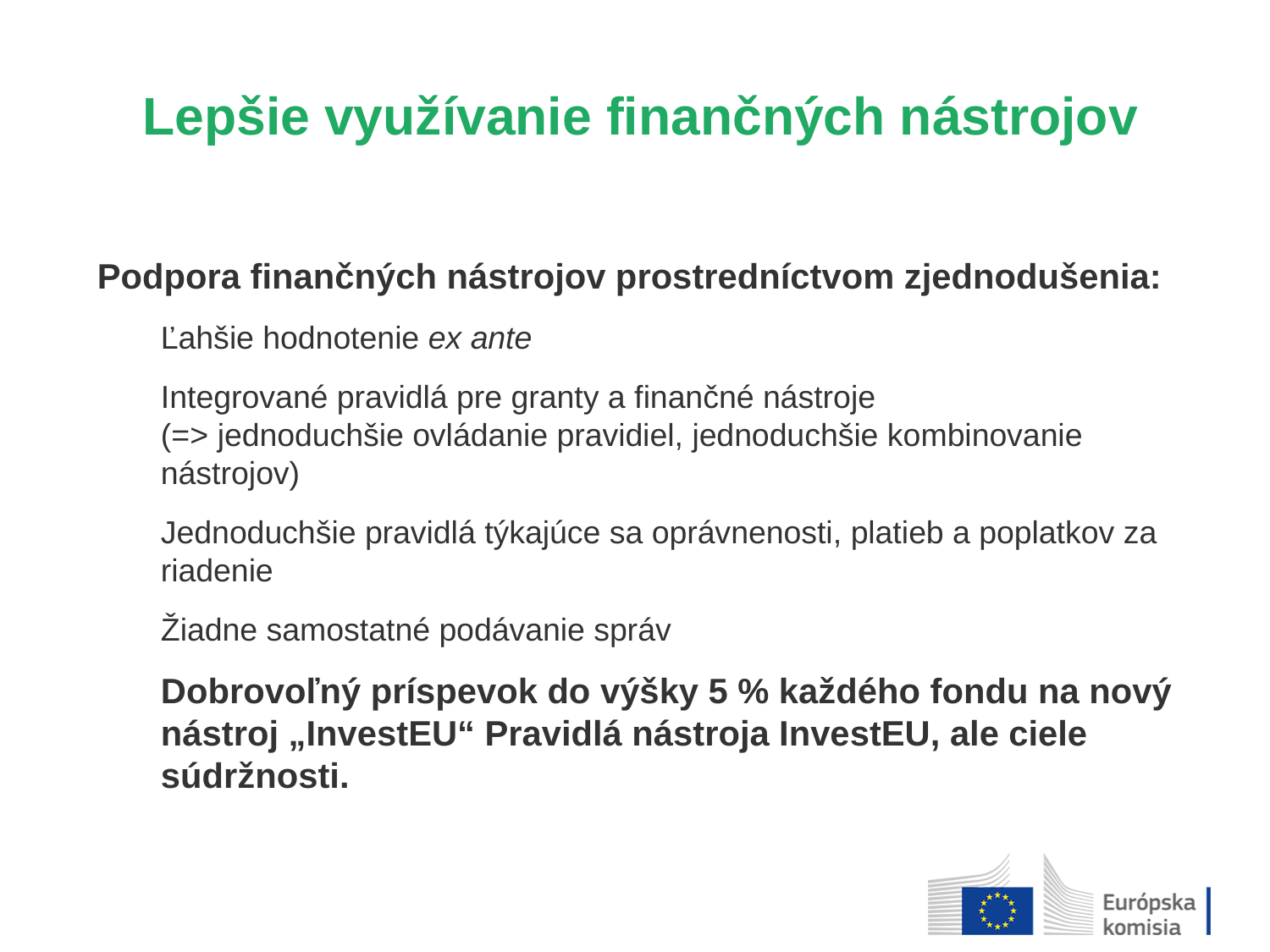

Lepšie využívanie finančných nástrojov

Podpora finančných nástrojov prostredníctvom zjednodušenia:
Ľahšie hodnotenie ex ante
Integrované pravidlá pre granty a finančné nástroje
(=> jednoduchšie ovládanie pravidiel, jednoduchšie kombinovanie nástrojov)
Jednoduchšie pravidlá týkajúce sa oprávnenosti, platieb a poplatkov za riadenie
Žiadne samostatné podávanie správ
Dobrovoľný príspevok do výšky 5 % každého fondu na nový nástroj „InvestEU“ Pravidlá nástroja InvestEU, ale ciele súdržnosti.